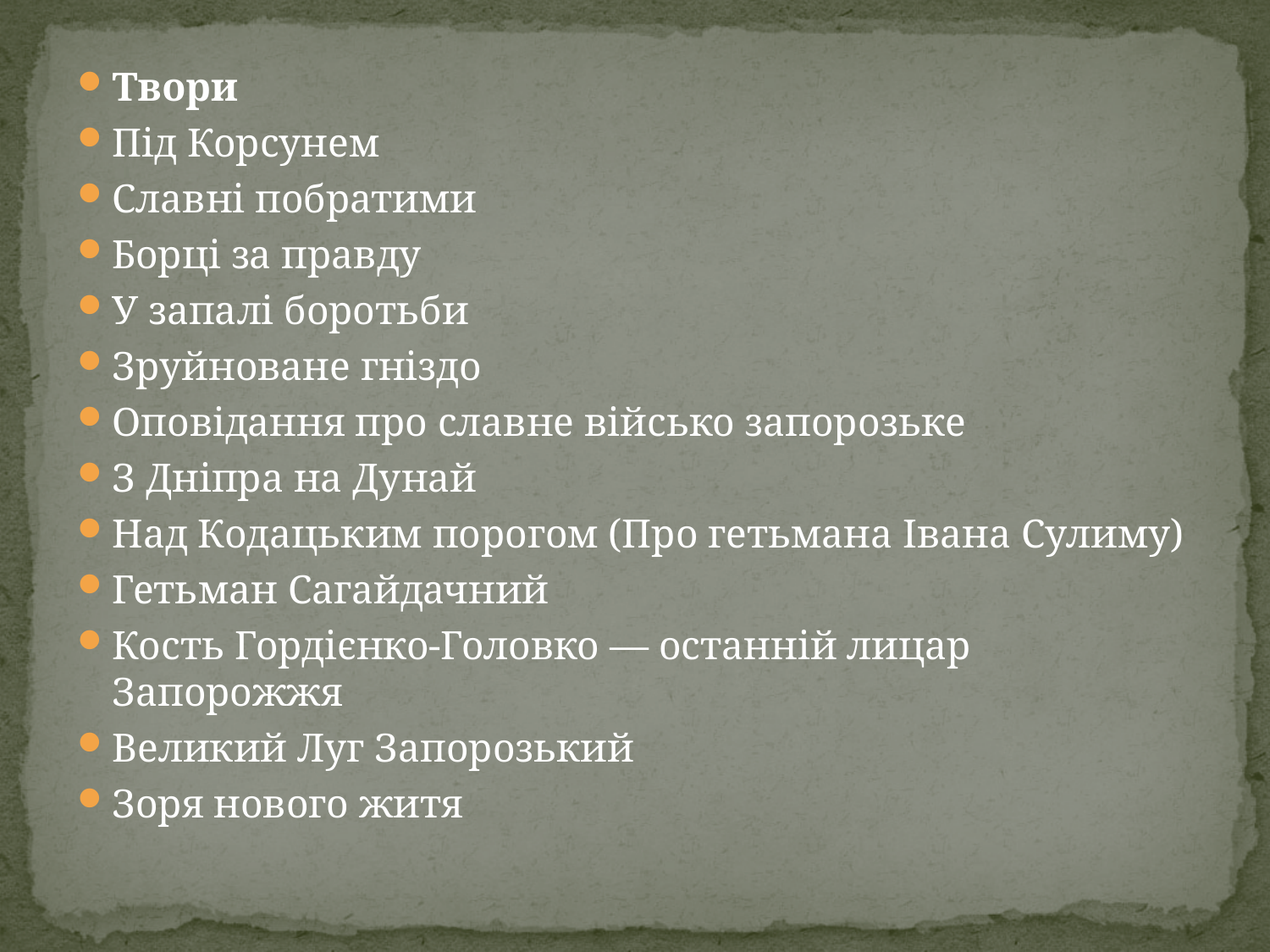

Твори
Під Корсунем
Славні побратими
Борці за правду
У запалі боротьби
Зруйноване гніздо
Оповідання про славне військо запорозьке
З Дніпра на Дунай
Над Кодацьким порогом (Про гетьмана Івана Сулиму)
Гетьман Сагайдачний
Кость Гордієнко-Головко — останній лицар Запорожжя
Великий Луг Запорозький
Зоря нового житя